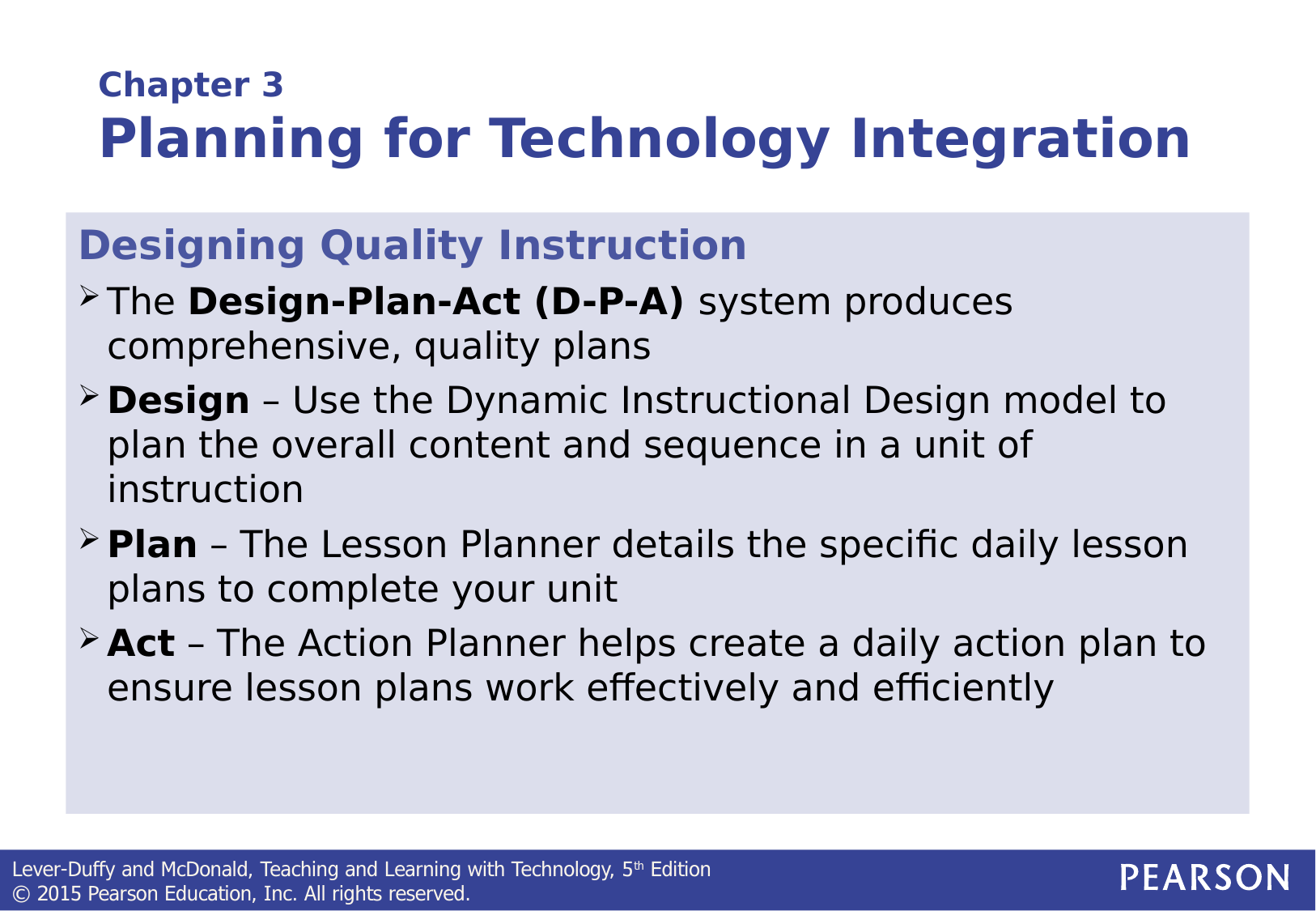

Chapter 3
Planning for Technology Integration
Designing Quality Instruction
The Design-Plan-Act (D-P-A) system produces comprehensive, quality plans
Design – Use the Dynamic Instructional Design model to plan the overall content and sequence in a unit of instruction
Plan – The Lesson Planner details the specific daily lesson plans to complete your unit
Act – The Action Planner helps create a daily action plan to ensure lesson plans work effectively and efficiently